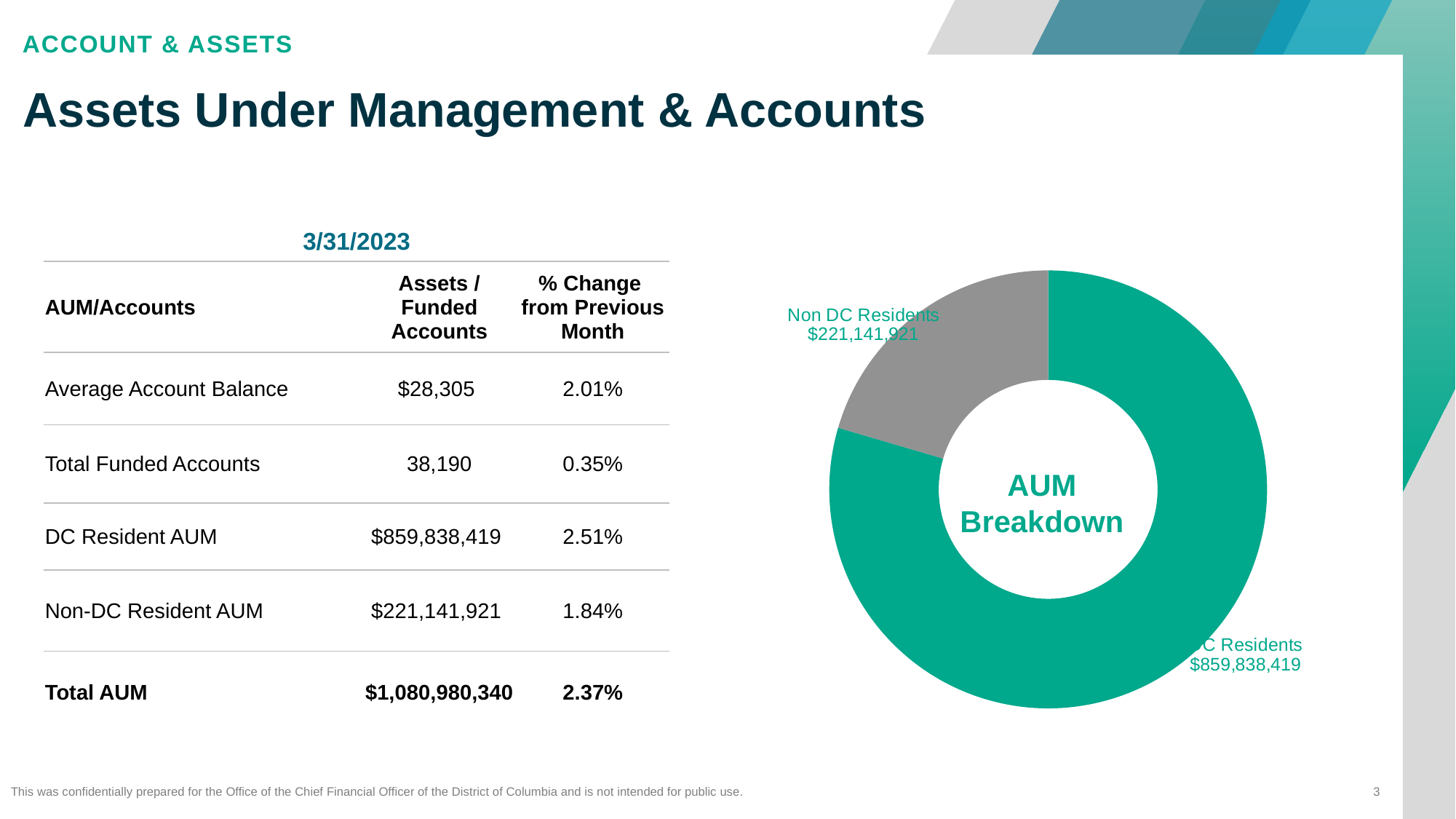

Account & Assets
# Assets Under Management & Accounts
| 3/31/2023 |  |  |
| --- | --- | --- |
| AUM/Accounts | Assets / Funded Accounts | % Change from Previous Month |
| Average Account Balance | $28,305 | 2.01% |
| Total Funded Accounts | 38,190 | 0.35% |
| DC Resident AUM | $859,838,419 | 2.51% |
| Non-DC Resident AUM | $221,141,921 | 1.84% |
| Total AUM | $1,080,980,340 | 2.37% |

### Chart

| Category | Series 1 |
|---|---|
| DC Residents  | 859838419.0 |
| Non DC Residents  | 221141921.0 |
AUM Breakdown
This was confidentially prepared for the Office of the Chief Financial Officer of the District of Columbia and is not intended for public use.
3